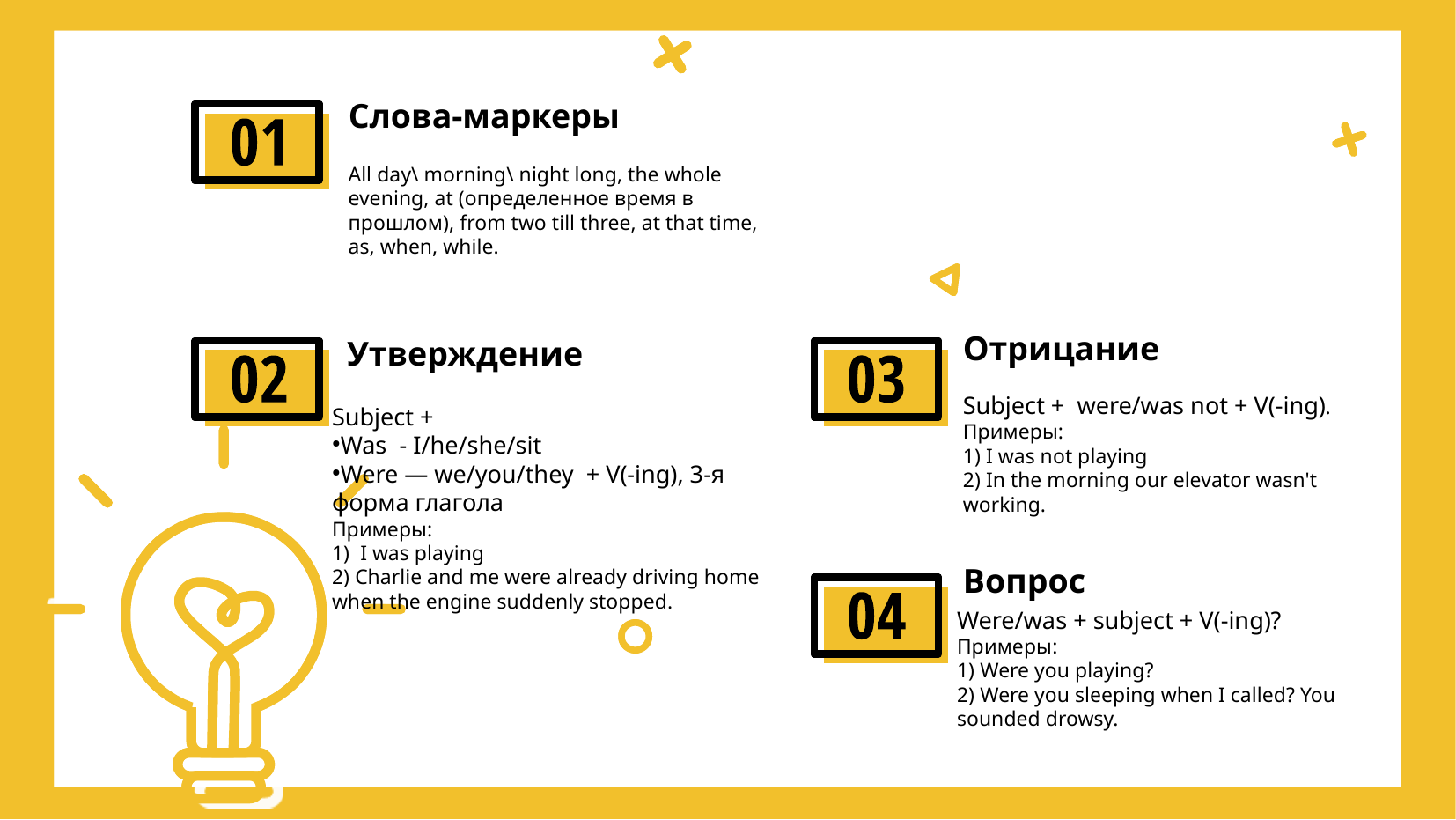

Слова-маркеры
All day\ morning\ night long, the whole evening, at (определенное время в прошлом), from two till three, at that time, as, when, while.
Отрицание
Утверждение
Subject +  were/was not + V(-ing).
Примеры:
1) I was not playing
2) In the morning our elevator wasn't working.
Subject +
Was  - I/he/she/sit
Were — we/you/they  + V(-ing), 3-я форма глагола
Примеры:
1)  I was playing
2) Charlie and me were already driving home when the engine suddenly stopped.

Вопрос
Were/was + subject + V(-ing)?
Примеры:
1) Were you playing?
2) Were you sleeping when I called? You sounded drowsy.